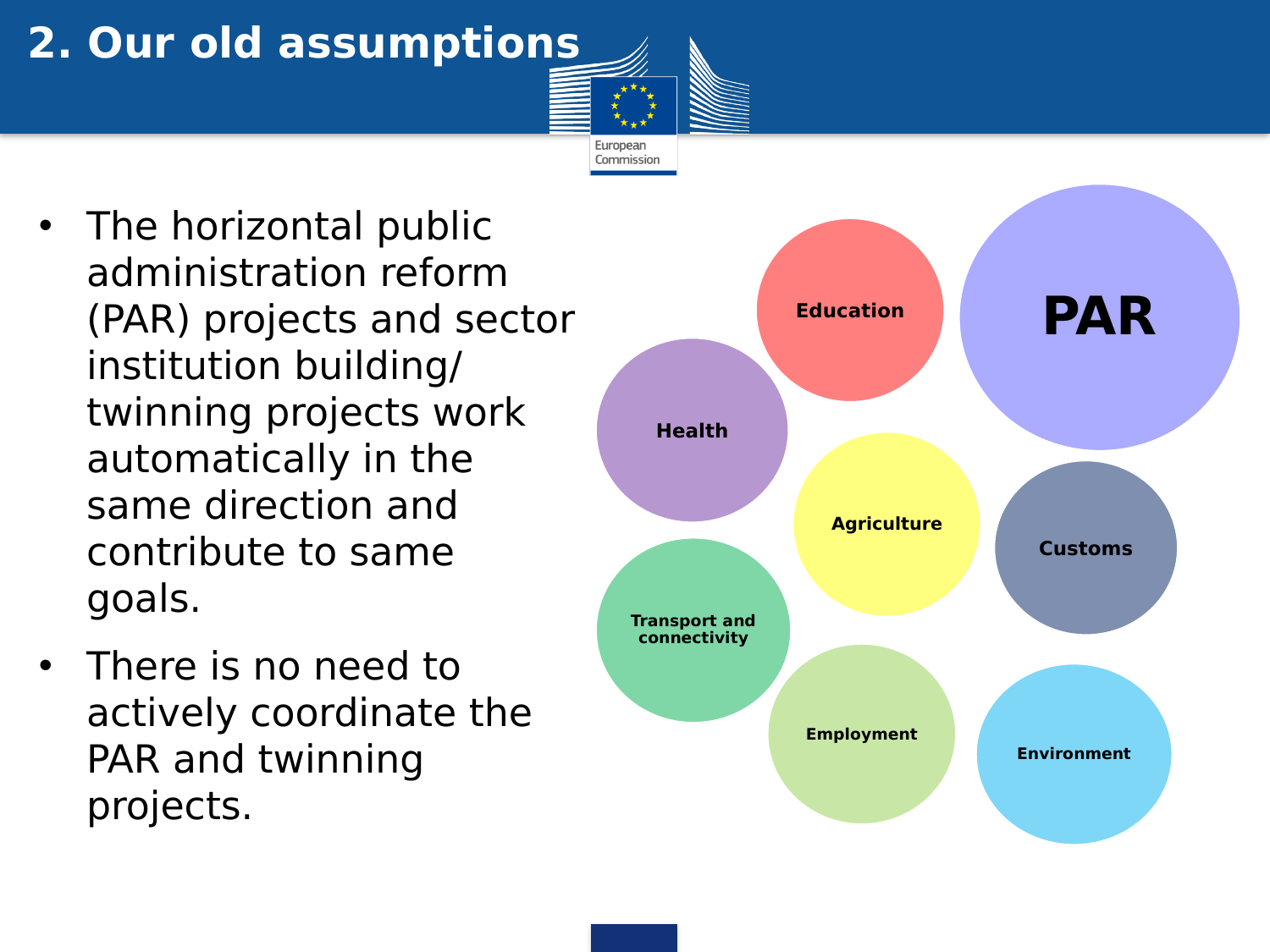

# 2. Our old assumptions
The horizontal public administration reform (PAR) projects and sector institution building/ twinning projects work automatically in the same direction and contribute to same goals.
There is no need to actively coordinate the PAR and twinning projects.
PAR

Education

Health

Agriculture
Transport and connectivity

Employment

Environment

Customs